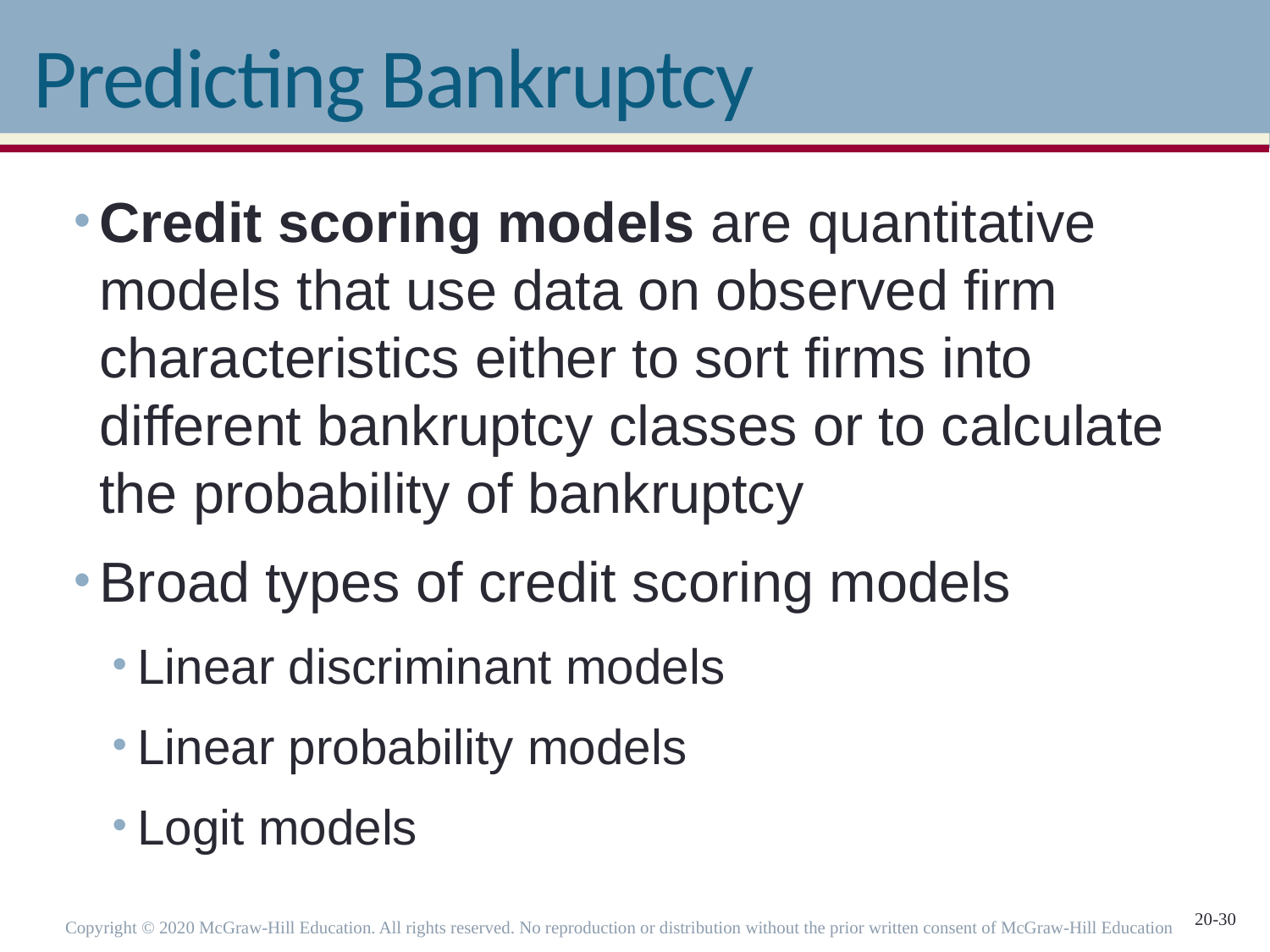

# Predicting Bankruptcy
Credit scoring models are quantitative models that use data on observed firm characteristics either to sort firms into different bankruptcy classes or to calculate the probability of bankruptcy
Broad types of credit scoring models
Linear discriminant models
Linear probability models
Logit models
Copyright © 2020 McGraw-Hill Education. All rights reserved. No reproduction or distribution without the prior written consent of McGraw-Hill Education